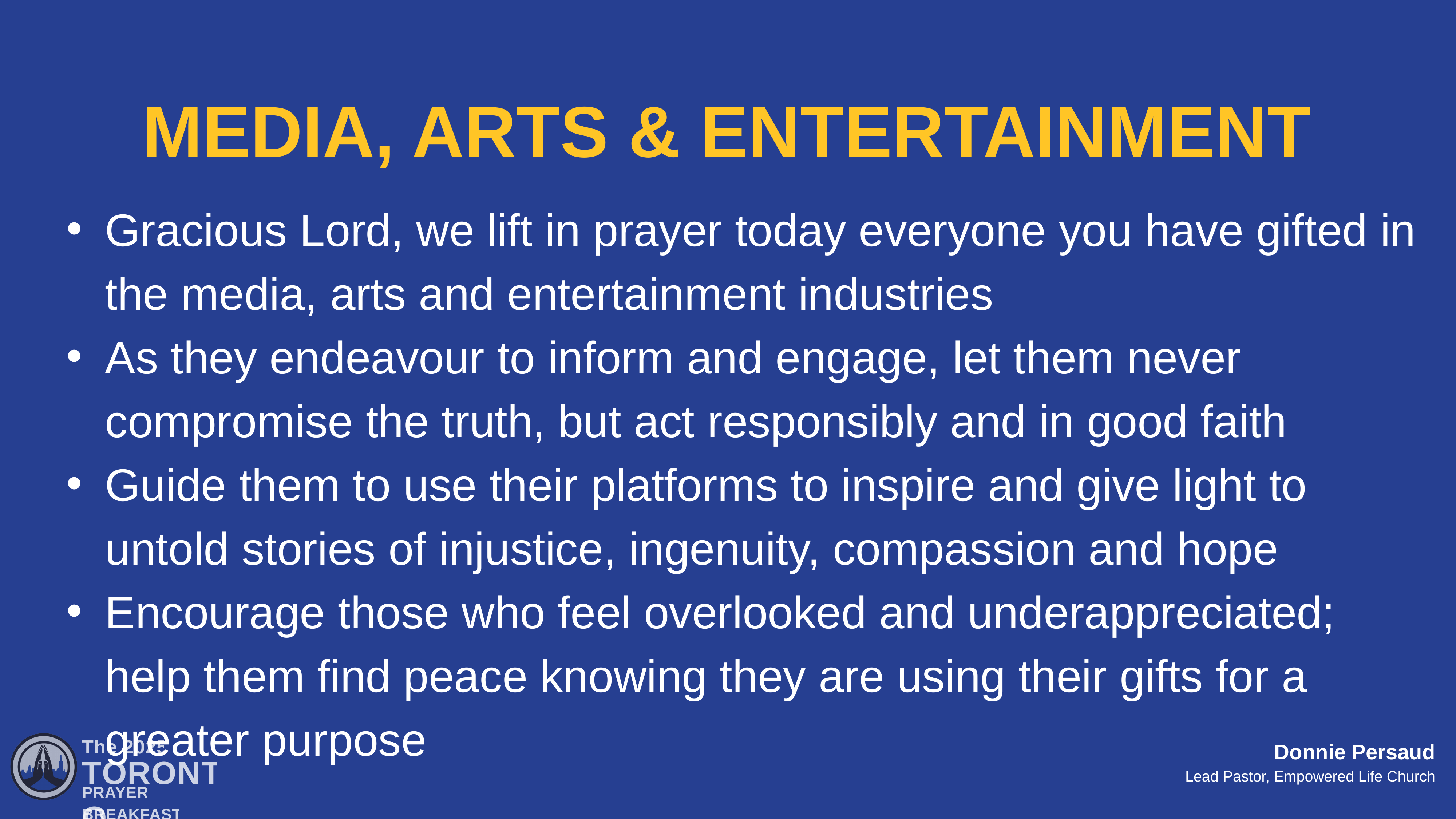

MEDIA, ARTS & ENTERTAINMENT
Gracious Lord, we lift in prayer today everyone you have gifted in the media, arts and entertainment industries
As they endeavour to inform and engage, let them never compromise the truth, but act responsibly and in good faith
Guide them to use their platforms to inspire and give light to untold stories of injustice, ingenuity, compassion and hope
Encourage those who feel overlooked and underappreciated; help them find peace knowing they are using their gifts for a greater purpose

The 2025
TORONTO
PRAYER BREAKFAST
Donnie Persaud
Lead Pastor, Empowered Life Church